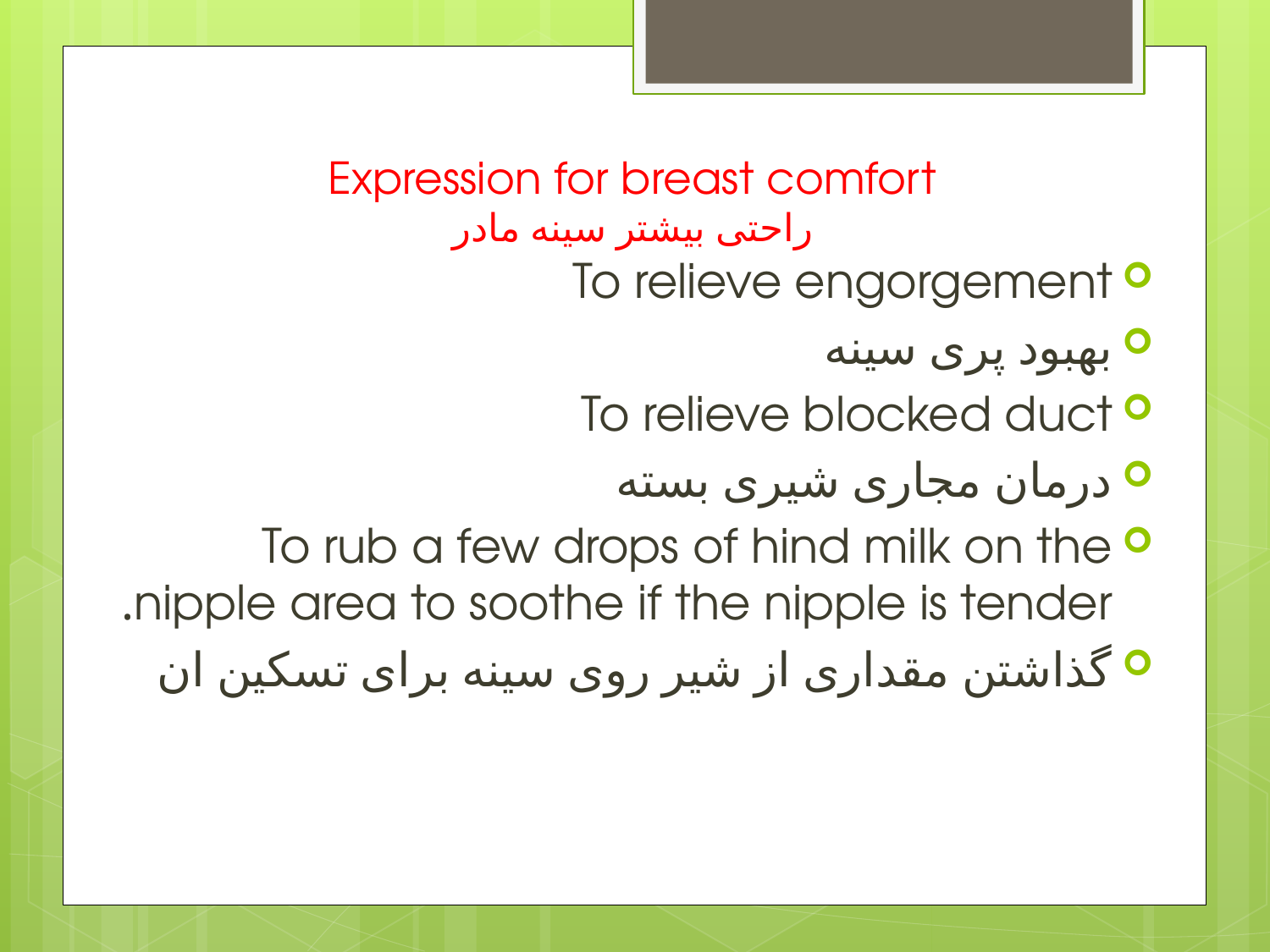

# Expression for breast comfort راحتی بیشتر سینه مادر
To relieve engorgement
بهبود پری سینه
To relieve blocked duct
درمان مجاری شیری بسته
To rub a few drops of hind milk on the nipple area to soothe if the nipple is tender.
گذاشتن مقداری از شیر روی سینه برای تسکین ان